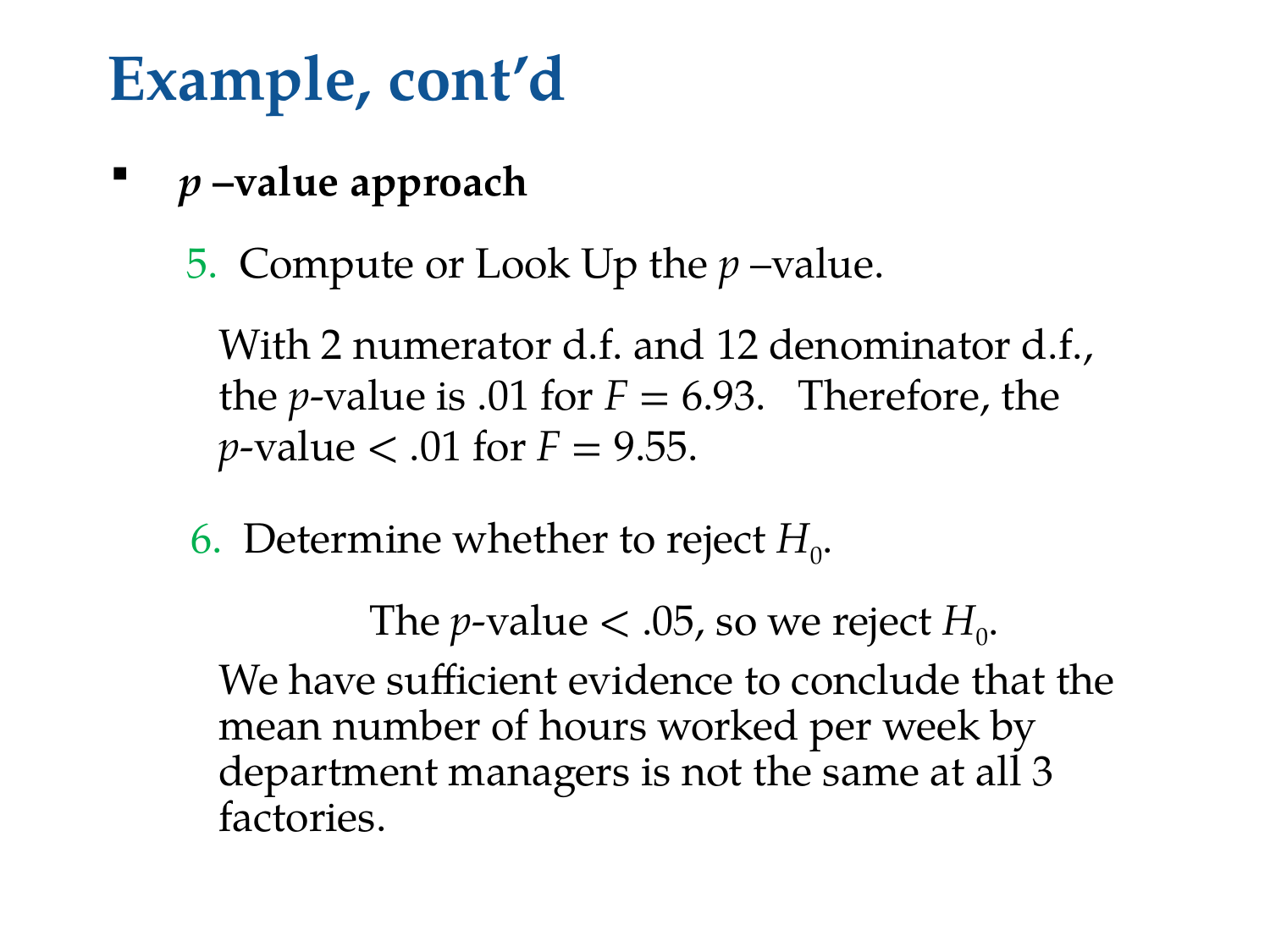

Example, cont’d
  p –value approach
5.  Compute or Look Up the p –value.
With 2 numerator d.f. and 12 denominator d.f.,
the p-value is .01 for F = 6.93.   Therefore, the
p-value < .01 for F = 9.55.
6.  Determine whether to reject H0.
The p-value < .05, so we reject H0.
We have sufficient evidence to conclude that the mean number of hours worked per week by department managers is not the same at all 3 factories.